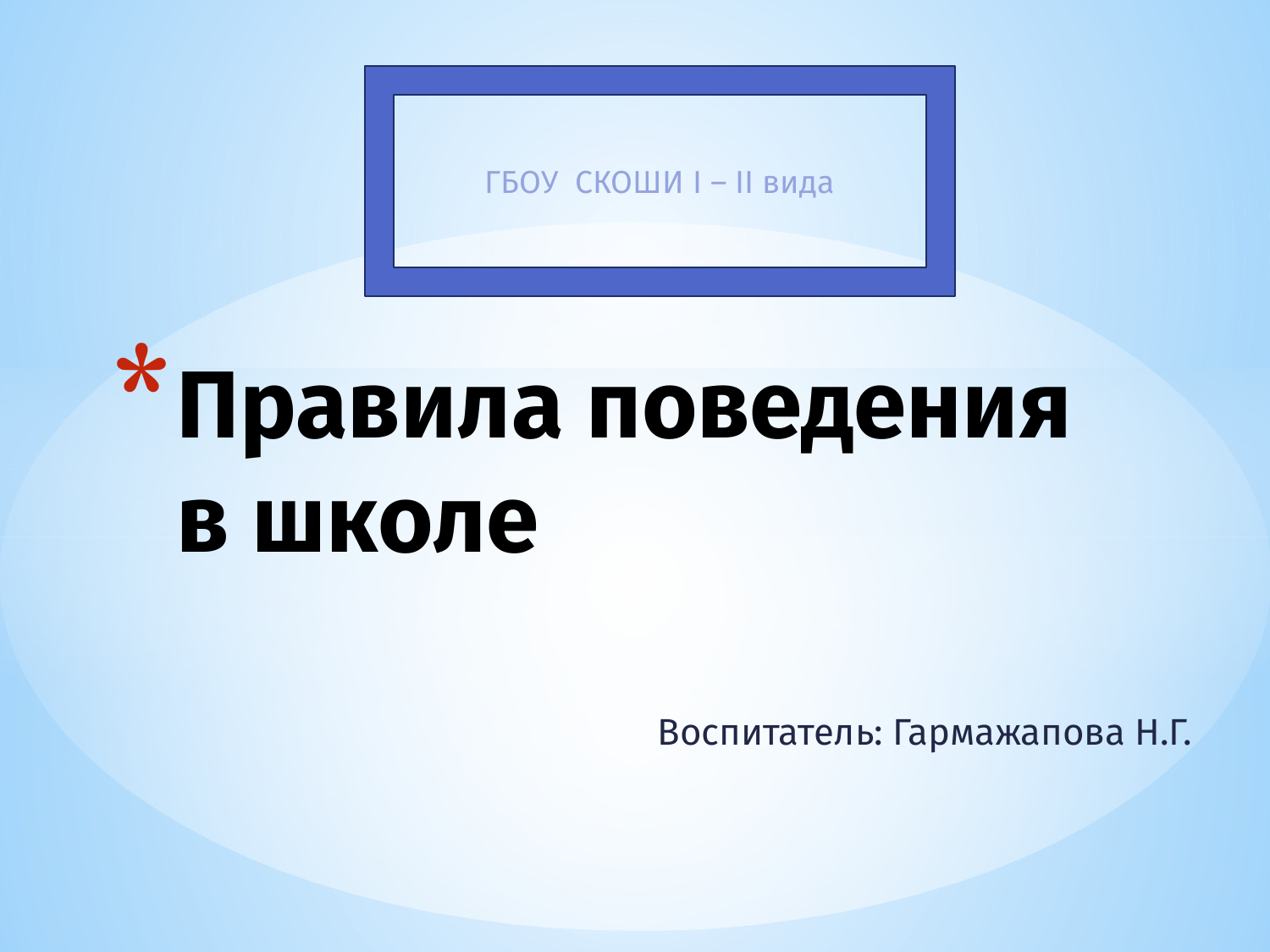

ГБОУ  СКОШИ I – II вида
# Правила поведения в школе
Воспитатель: Гармажапова Н.Г.